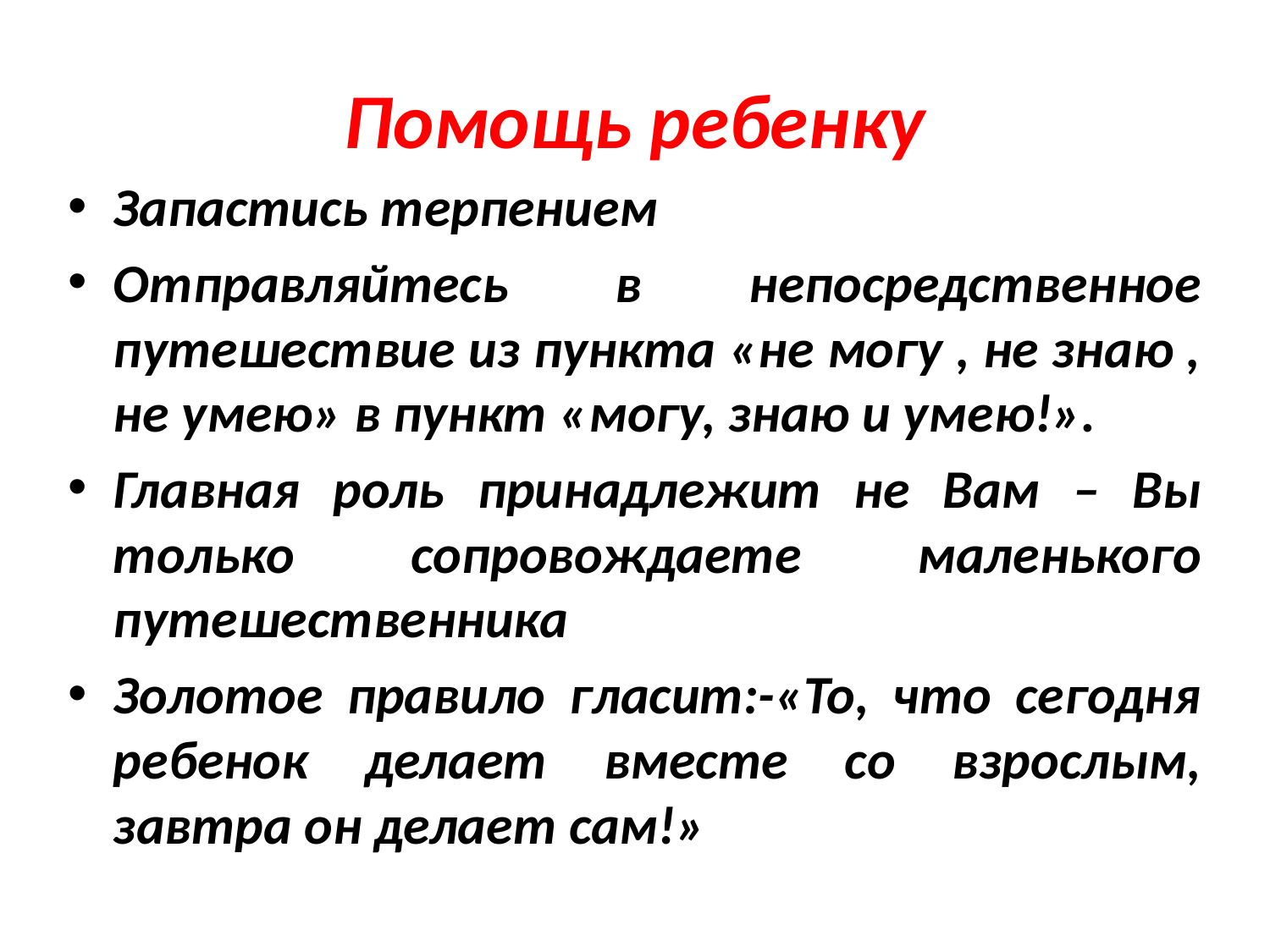

# Помощь ребенку
Запастись терпением
Отправляйтесь в непосредственное путешествие из пункта «не могу , не знаю , не умею» в пункт «могу, знаю и умею!».
Главная роль принадлежит не Вам – Вы только сопровождаете маленького путешественника
Золотое правило гласит:-«То, что сегодня ребенок делает вместе со взрослым, завтра он делает сам!»